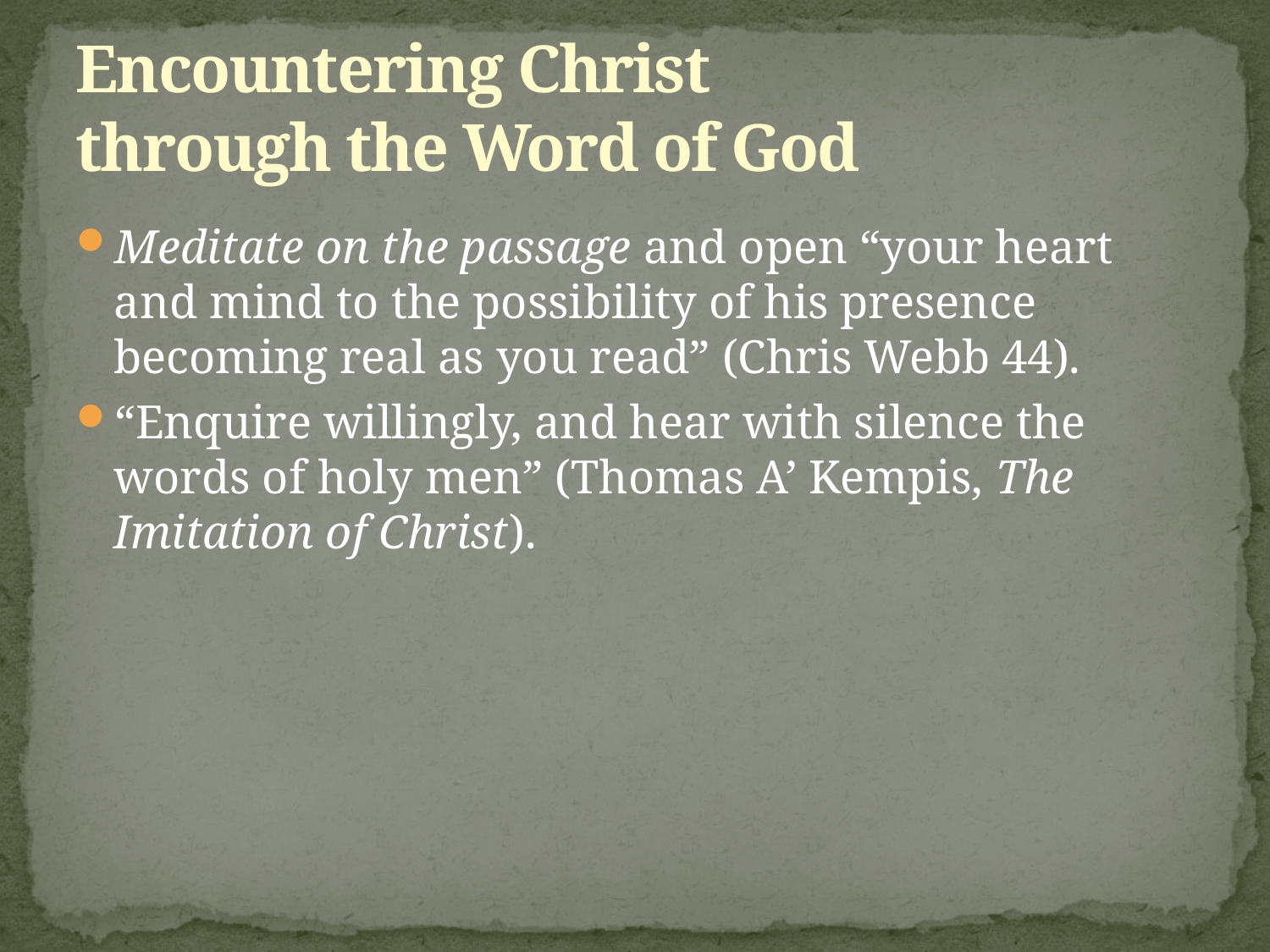

# Encountering Christ through the Word of God
Meditate on the passage and open “your heart and mind to the possibility of his presence becoming real as you read” (Chris Webb 44).
“Enquire willingly, and hear with silence the words of holy men” (Thomas A’ Kempis, The Imitation of Christ).